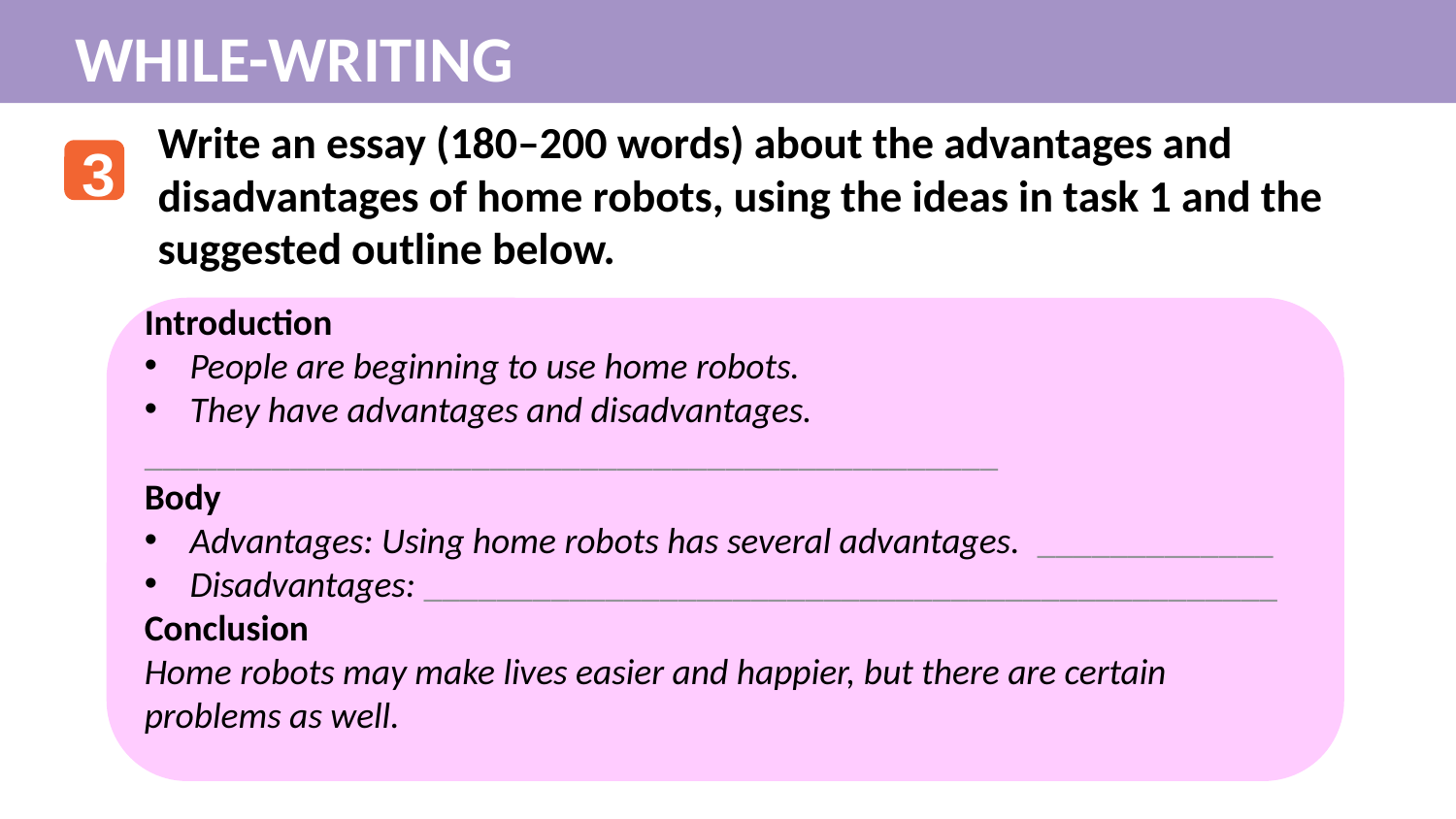

WHILE-WRITING
Write an essay (180–200 words) about the advantages and disadvantages of home robots, using the ideas in task 1 and the suggested outline below.
3

Introduction
People are beginning to use home robots.
They have advantages and disadvantages.
_______________________________________________
Body
Advantages: Using home robots has several advantages.  _____________
Disadvantages: _______________________________________________
Conclusion
Home robots may make lives easier and happier, but there are certain problems as well.